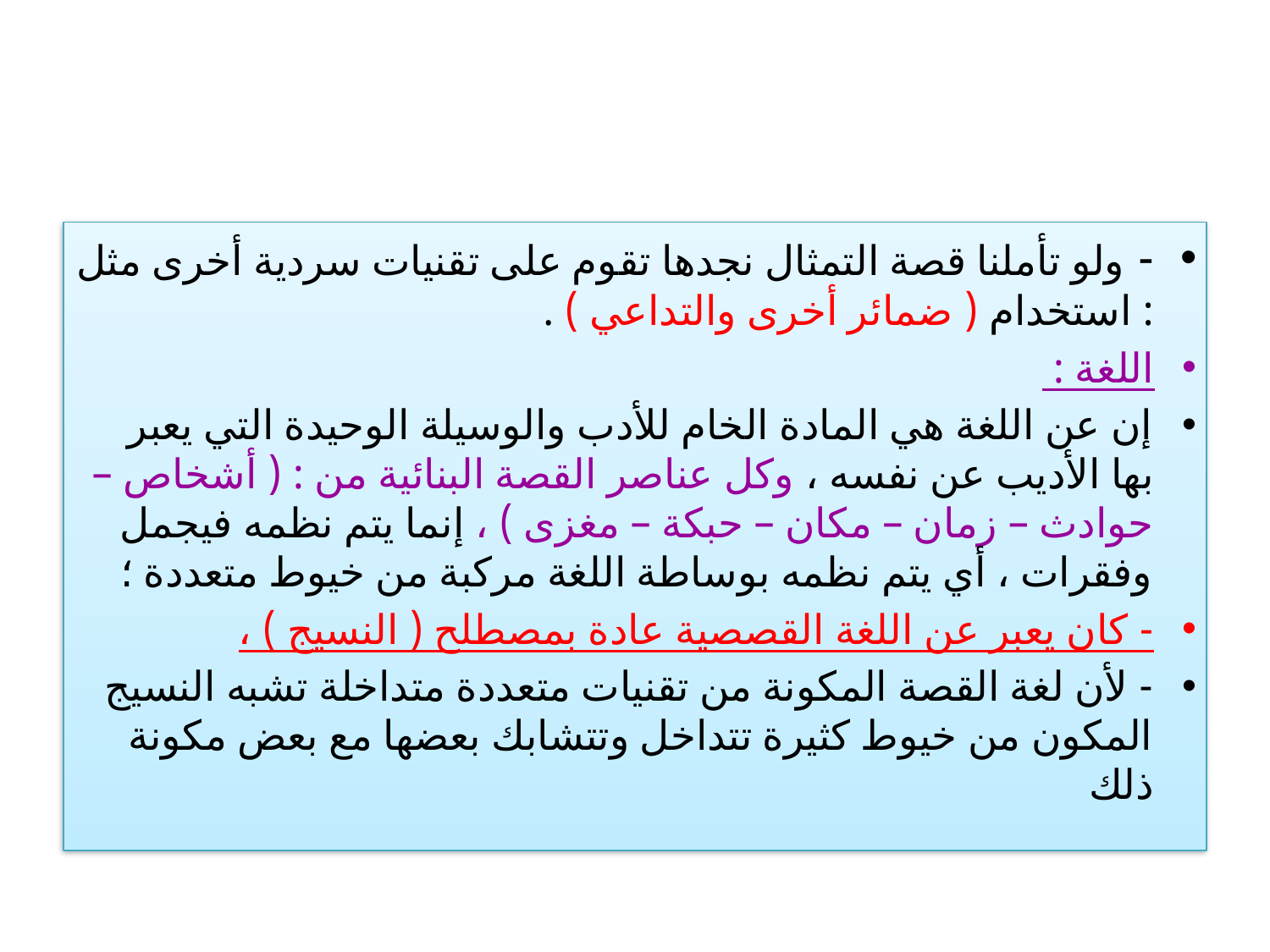

#
- ولو تأملنا قصة التمثال نجدها تقوم على تقنيات سردية أخرى مثل : استخدام ( ضمائر أخرى والتداعي ) .
اللغة :
إن عن اللغة هي المادة الخام للأدب والوسيلة الوحيدة التي يعبر بها الأديب عن نفسه ، وكل عناصر القصة البنائية من : ( أشخاص – حوادث – زمان – مكان – حبكة – مغزى ) ، إنما يتم نظمه فيجمل وفقرات ، أي يتم نظمه بوساطة اللغة مركبة من خيوط متعددة ؛
- كان يعبر عن اللغة القصصية عادة بمصطلح ( النسيج ) ،
- لأن لغة القصة المكونة من تقنيات متعددة متداخلة تشبه النسيج المكون من خيوط كثيرة تتداخل وتتشابك بعضها مع بعض مكونة ذلك